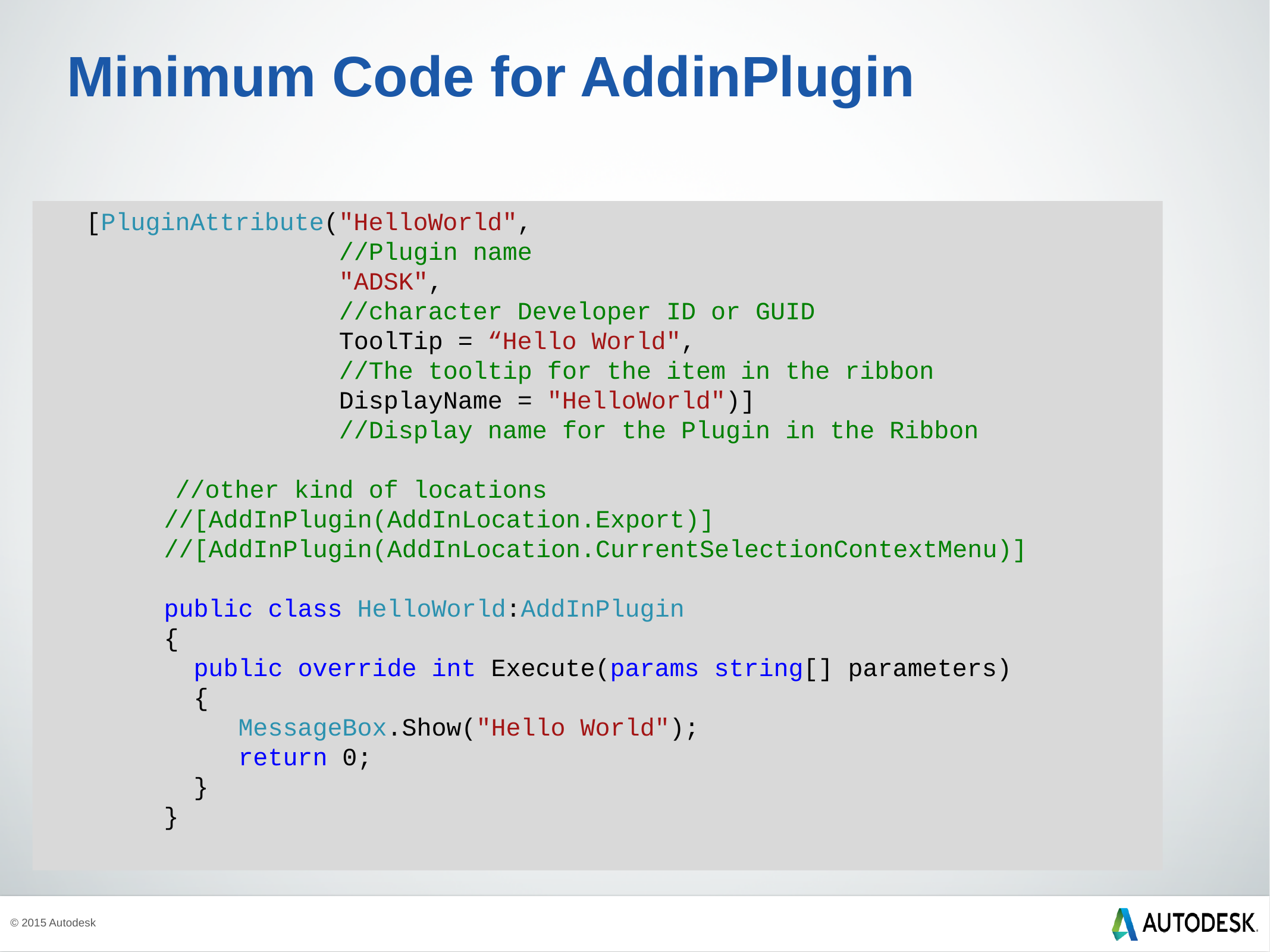

# Minimum Code for AddinPlugin
   [PluginAttribute("HelloWorld",
			  //Plugin name
			  "ADSK",
                    //character Developer ID or GUID
                    ToolTip = “Hello World",
                    //The tooltip for the item in the ribbon
                    DisplayName = "HelloWorld")]
                    //Display name for the Plugin in the Ribbon
         //other kind of locations
    //[AddInPlugin(AddInLocation.Export)]
    //[AddInPlugin(AddInLocation.CurrentSelectionContextMenu)]
    public class HelloWorld:AddInPlugin
    {
      public override int Execute(params string[] parameters)
      {
         MessageBox.Show("Hello World");
         return 0;
      }
    }